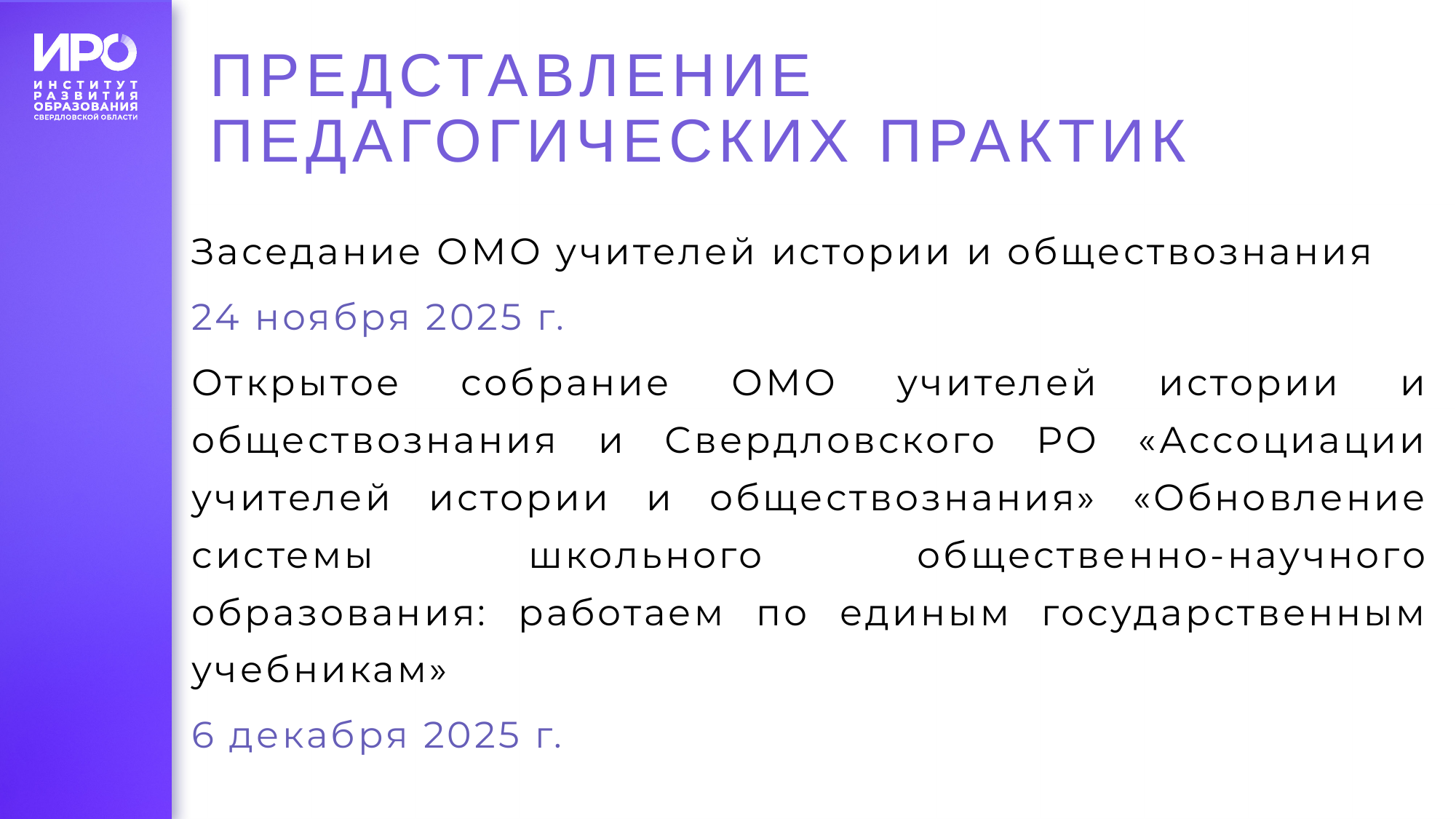

# ПРЕДСТАВЛЕНИЕ ПЕДАГОГИЧЕСКИХ ПРАКТИК
Заседание ОМО учителей истории и обществознания
24 ноября 2025 г.
Открытое собрание ОМО учителей истории и обществознания и Свердловского РО «Ассоциации учителей истории и обществознания» «Обновление системы школьного общественно-научного образования: работаем по единым государственным учебникам»
6 декабря 2025 г.